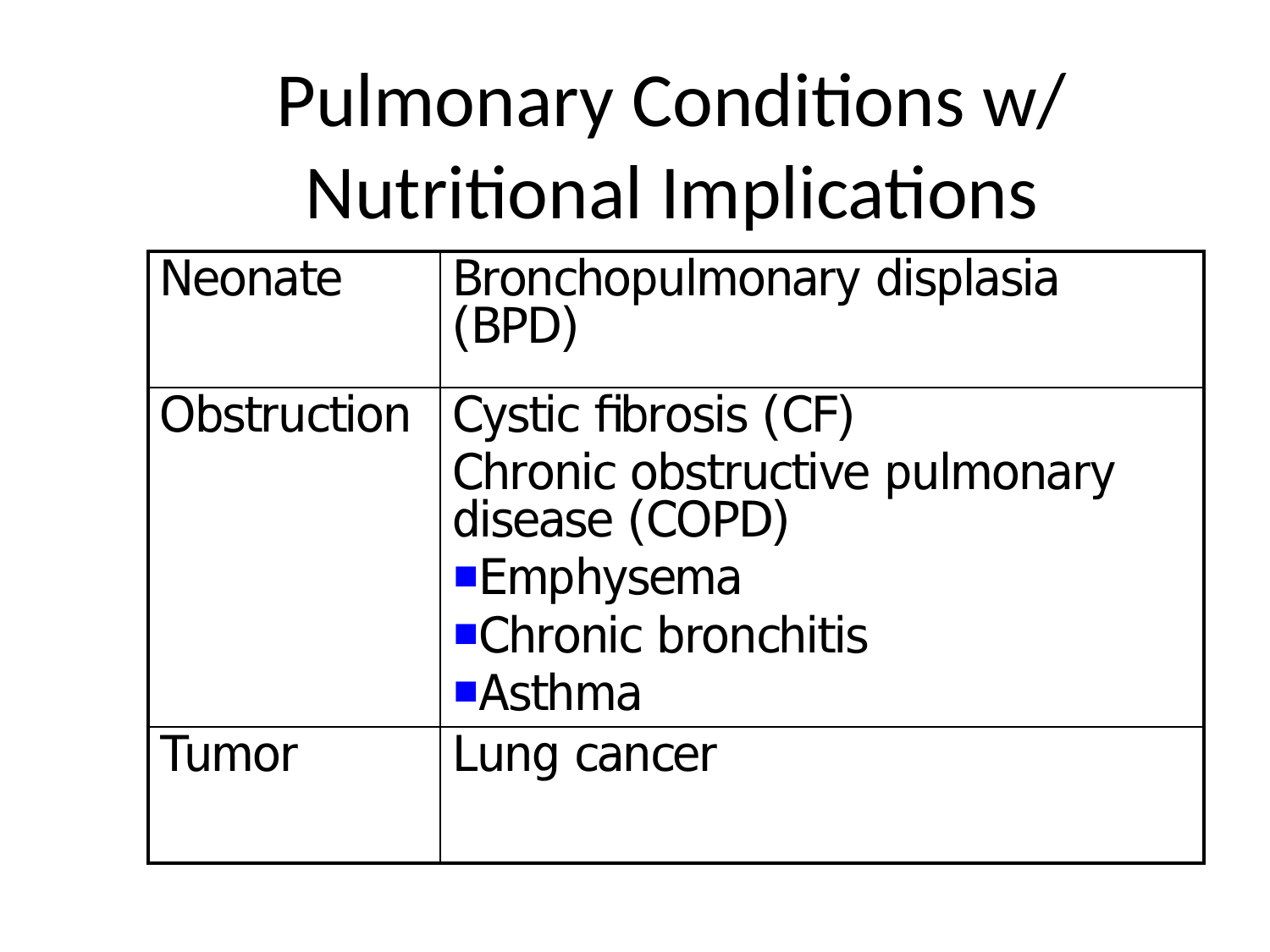

# Pulmonary Conditions w/ Nutritional Implications
| Neonate | Bronchopulmonary displasia (BPD) |
| --- | --- |
| Obstruction | Cystic fibrosis (CF) Chronic obstructive pulmonary disease (COPD) Emphysema Chronic bronchitis Asthma |
| Tumor | Lung cancer |